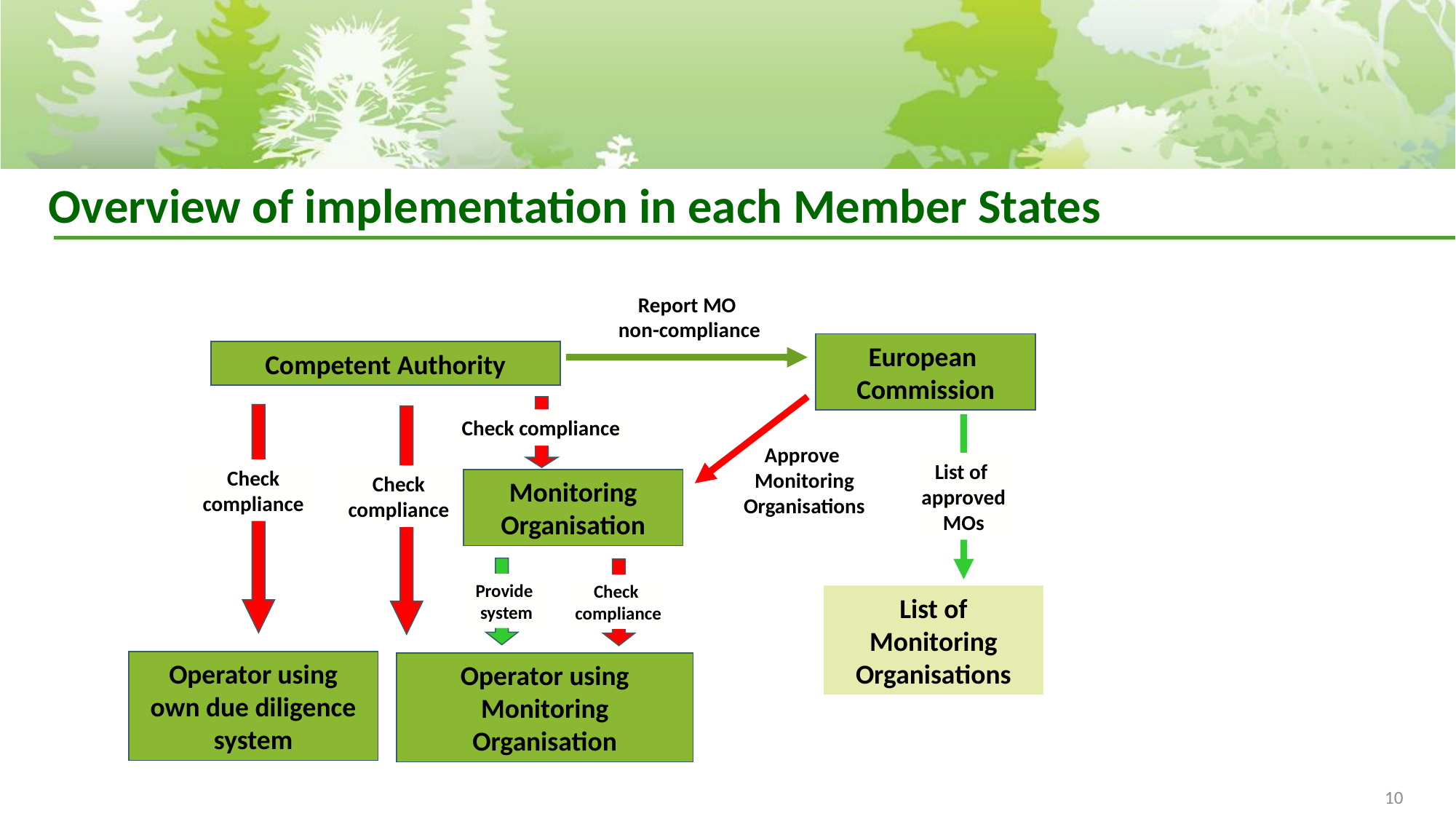

# Overview of implementation in each Member States
Report MO
non-compliance
European
Commission
Competent Authority

Check compliance

Approve
Monitoring
Organisations
List of
approved
MOs
Check compliance
Monitoring Organisation

Provide
system
Check
compliance
List of Monitoring Organisations
Operator using
own due diligence system
Operator using
Monitoring Organisation

Check compliance
10